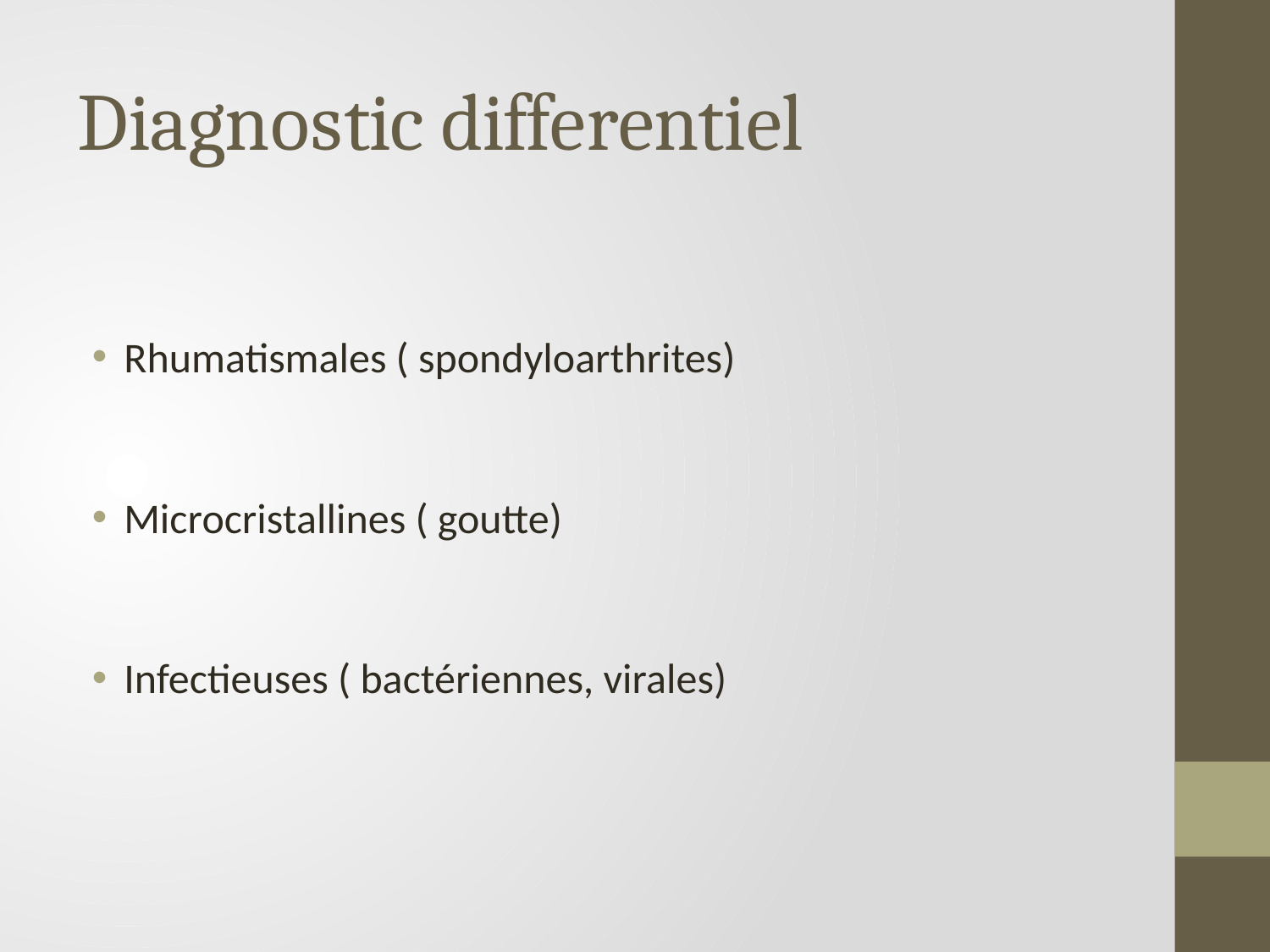

# Diagnostic differentiel
Rhumatismales ( spondyloarthrites)
Microcristallines ( goutte)
Infectieuses ( bactériennes, virales)